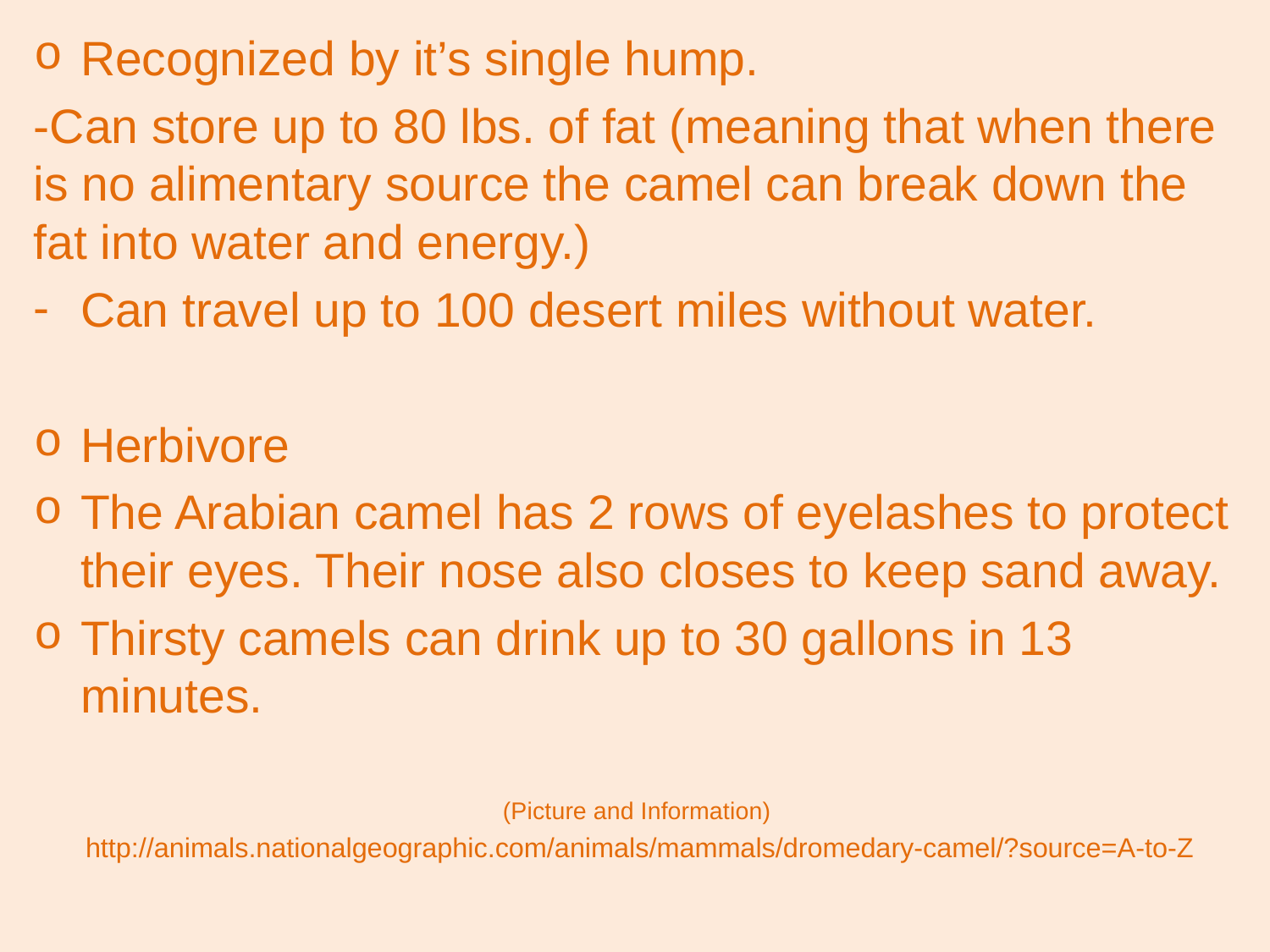

Recognized by it’s single hump.
-Can store up to 80 lbs. of fat (meaning that when there is no alimentary source the camel can break down the fat into water and energy.)
Can travel up to 100 desert miles without water.

Herbivore
The Arabian camel has 2 rows of eyelashes to protect their eyes. Their nose also closes to keep sand away.
Thirsty camels can drink up to 30 gallons in 13 minutes.

(Picture and Information)
http://animals.nationalgeographic.com/animals/mammals/dromedary-camel/?source=A-to-Z